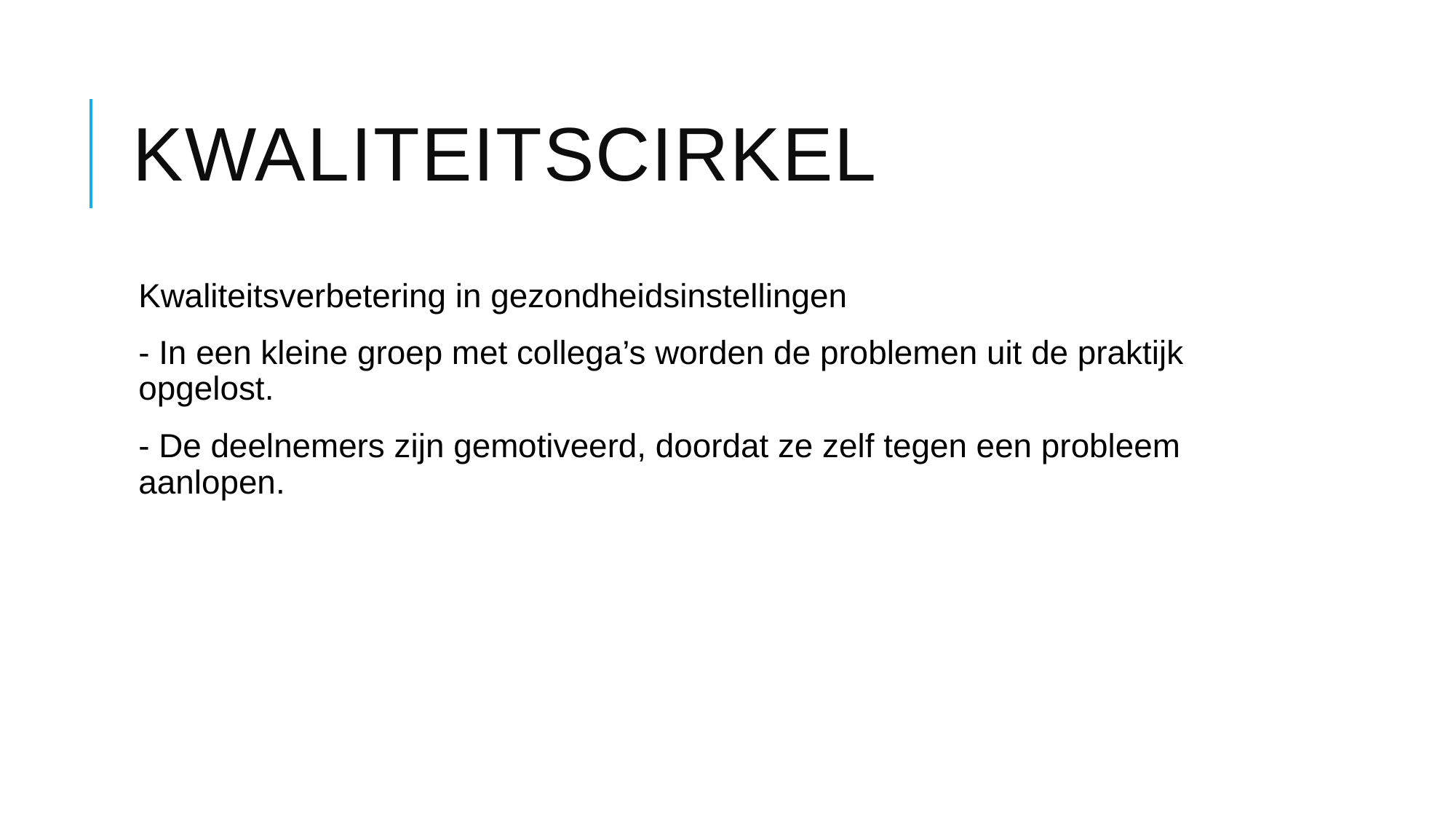

# Kwaliteitscirkel
Kwaliteitsverbetering in gezondheidsinstellingen
- In een kleine groep met collega’s worden de problemen uit de praktijk opgelost.
- De deelnemers zijn gemotiveerd, doordat ze zelf tegen een probleem aanlopen.